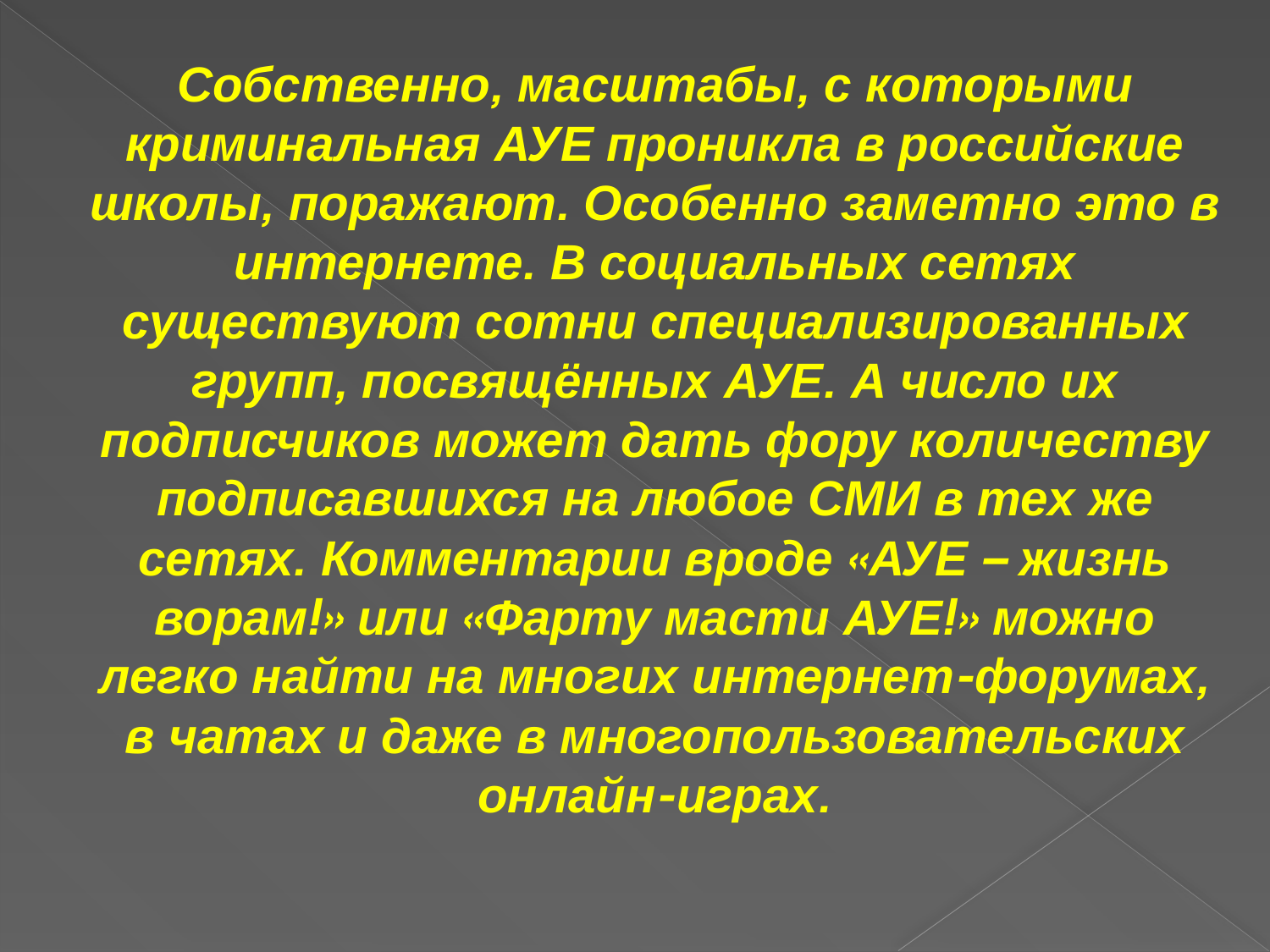

Собственно, масштабы, с которыми криминальная АУЕ проникла в российские школы, поражают. Особенно заметно это в интернете. В социальных сетях существуют сотни специализированных групп, посвящённых АУЕ. А число их подписчиков может дать фору количеству подписавшихся на любое СМИ в тех же сетях. Комментарии вроде «АУЕ – жизнь ворам!» или «Фарту масти АУЕ!» можно легко найти на многих интернет-форумах, в чатах и даже в многопользовательских онлайн-играх.